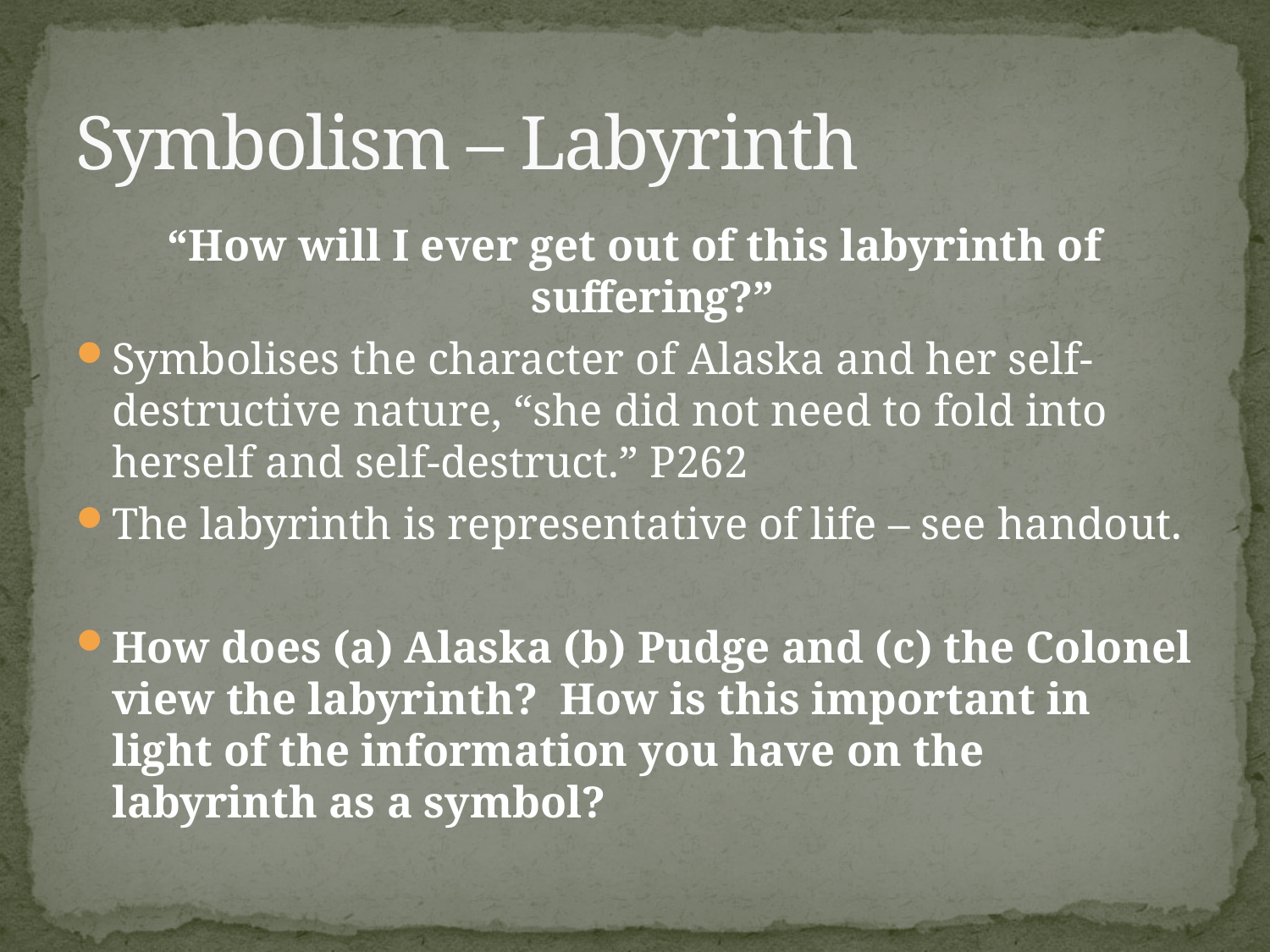

# Symbolism – Labyrinth
“How will I ever get out of this labyrinth of suffering?”
Symbolises the character of Alaska and her self-destructive nature, “she did not need to fold into herself and self-destruct.” P262
The labyrinth is representative of life – see handout.

How does (a) Alaska (b) Pudge and (c) the Colonel view the labyrinth?  How is this important in light of the information you have on the labyrinth as a symbol?